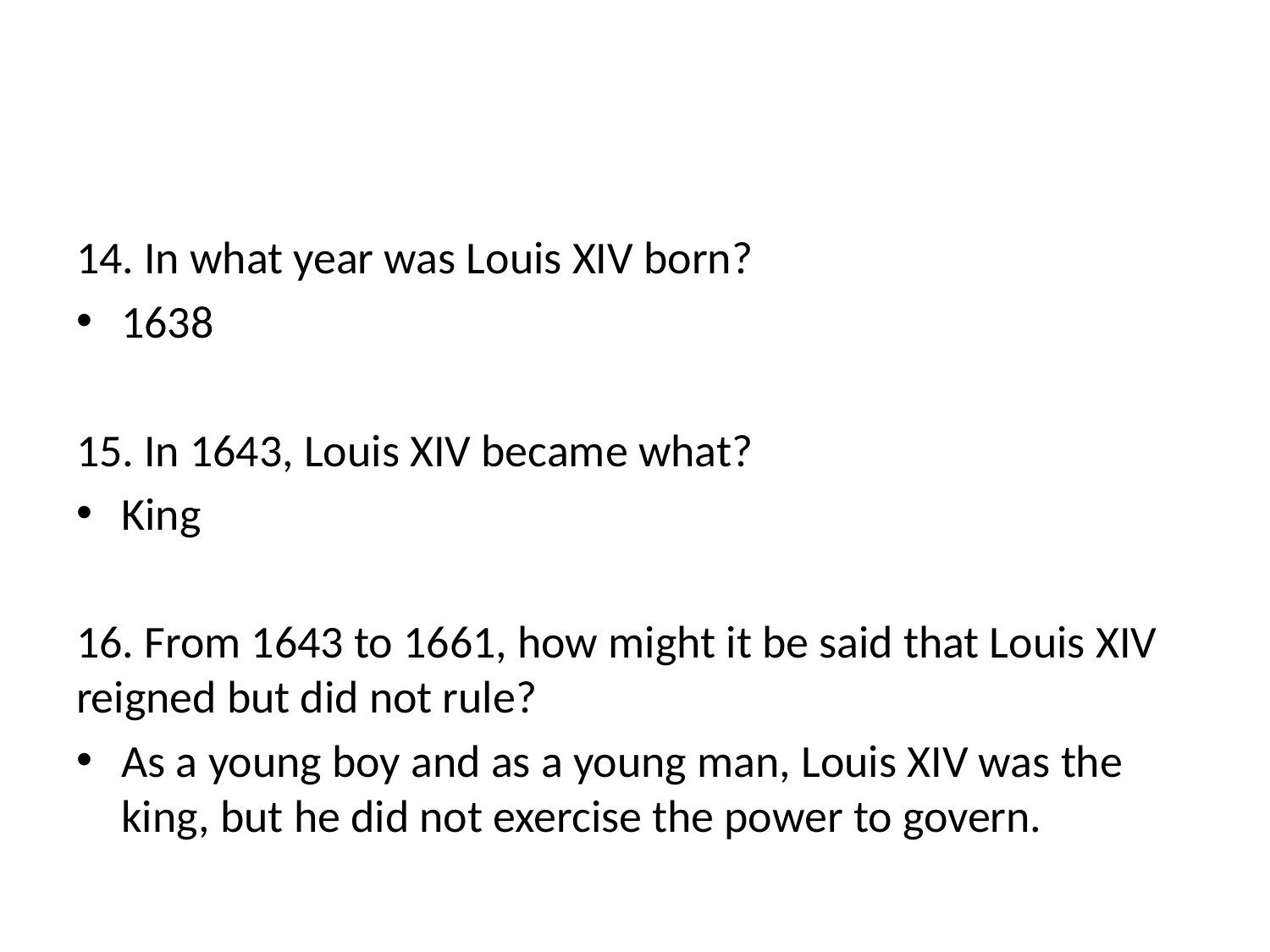

#
14. In what year was Louis XIV born?
1638

15. In 1643, Louis XIV became what?
King

16. From 1643 to 1661, how might it be said that Louis XIV reigned but did not rule?
As a young boy and as a young man, Louis XIV was the king, but he did not exercise the power to govern.